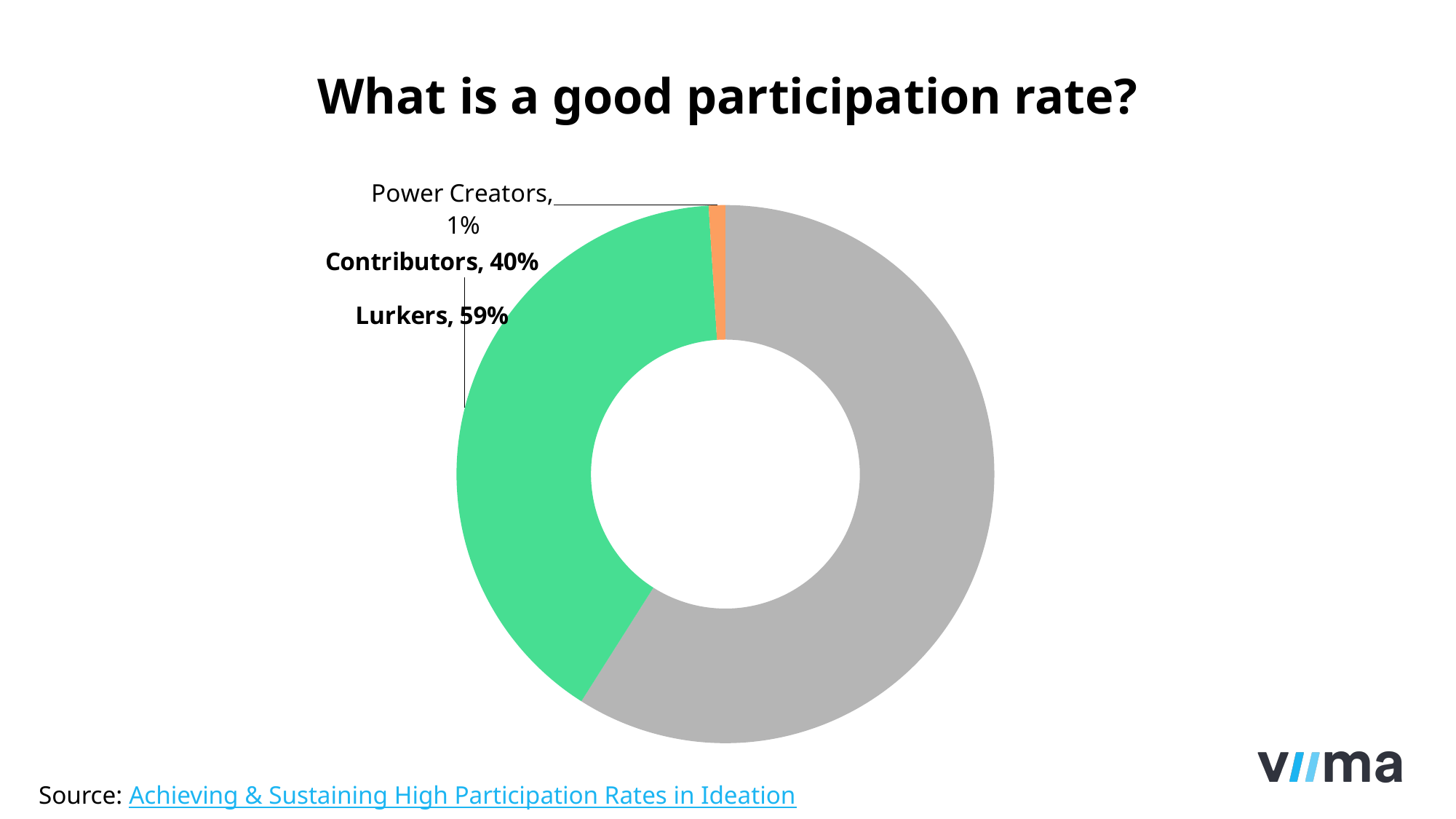

# What is a good participation rate?

### Chart

| Category | Sales |
|---|---|
| Lurkers | 0.59 |
| Contributors | 0.4 |
| Creators | 0.01 |
Source: Achieving & Sustaining High Participation Rates in Ideation